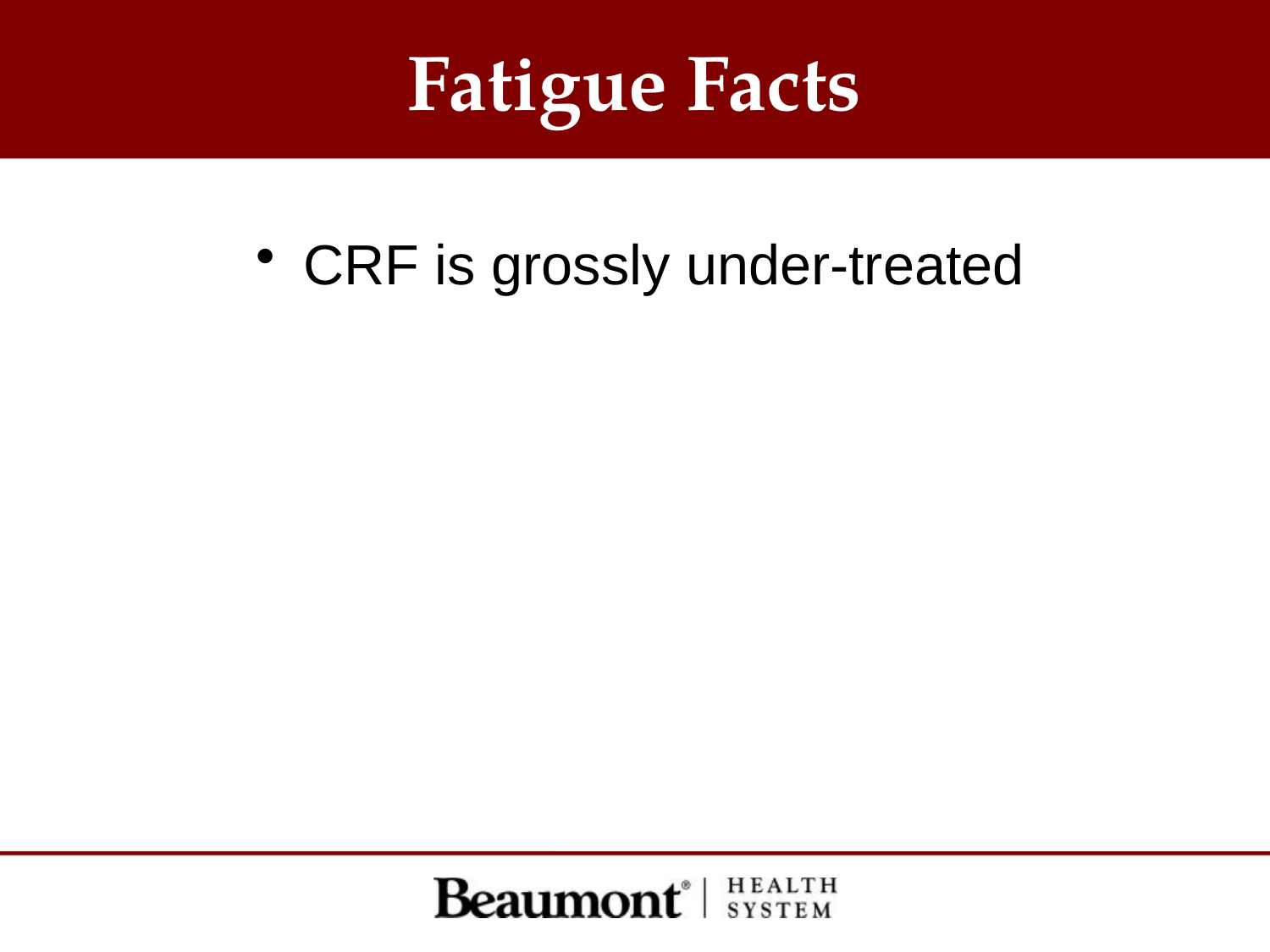

# Fatigue Facts
CRF is grossly under-treated